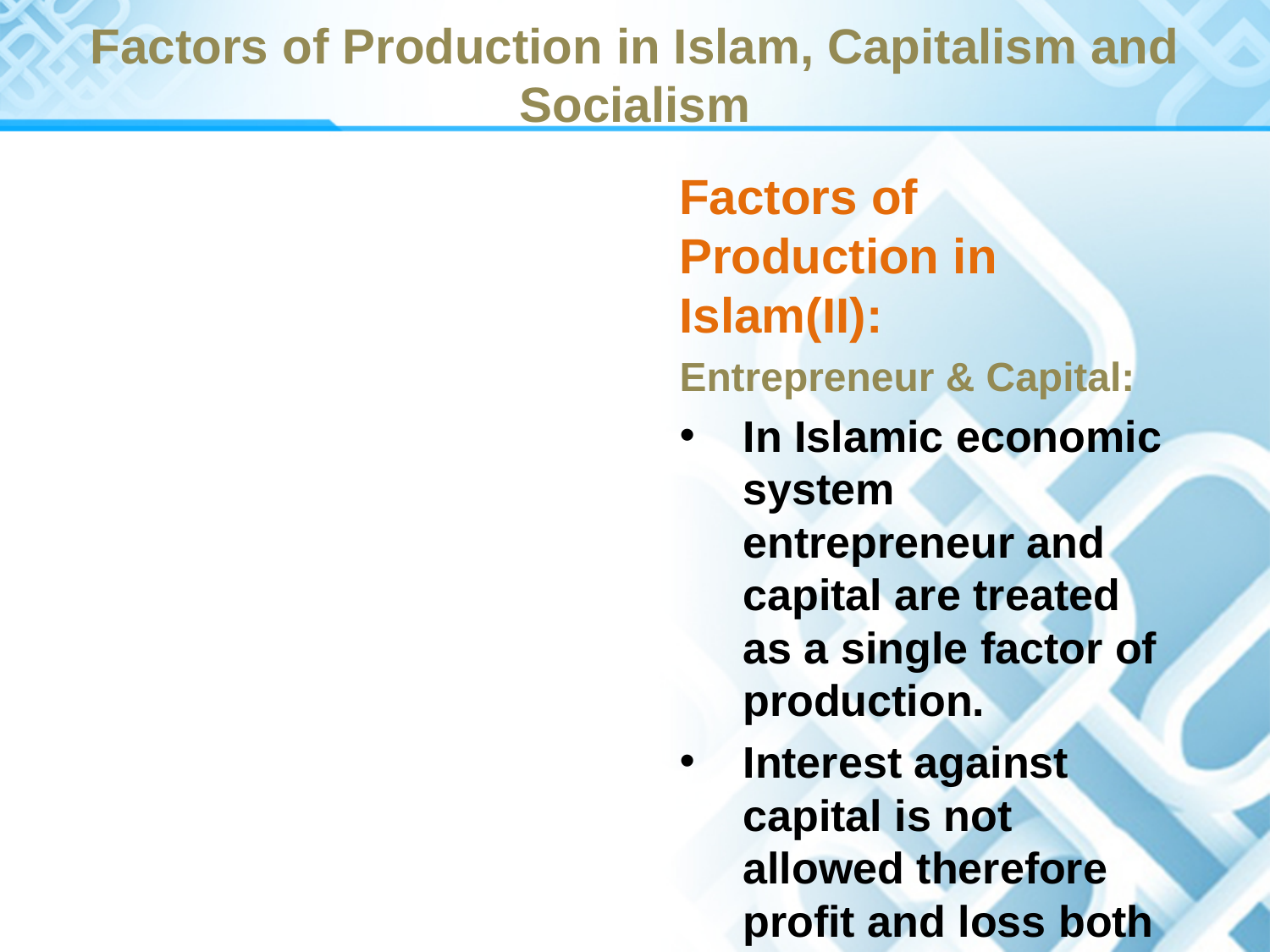

Factors of Production in Islam, Capitalism and Socialism
Factors of Production in Islam(II):
Entrepreneur & Capital:
In Islamic economic system entrepreneur and capital are treated as a single factor of production.
Interest against capital is not allowed therefore profit and loss both will be of entrepreneur.